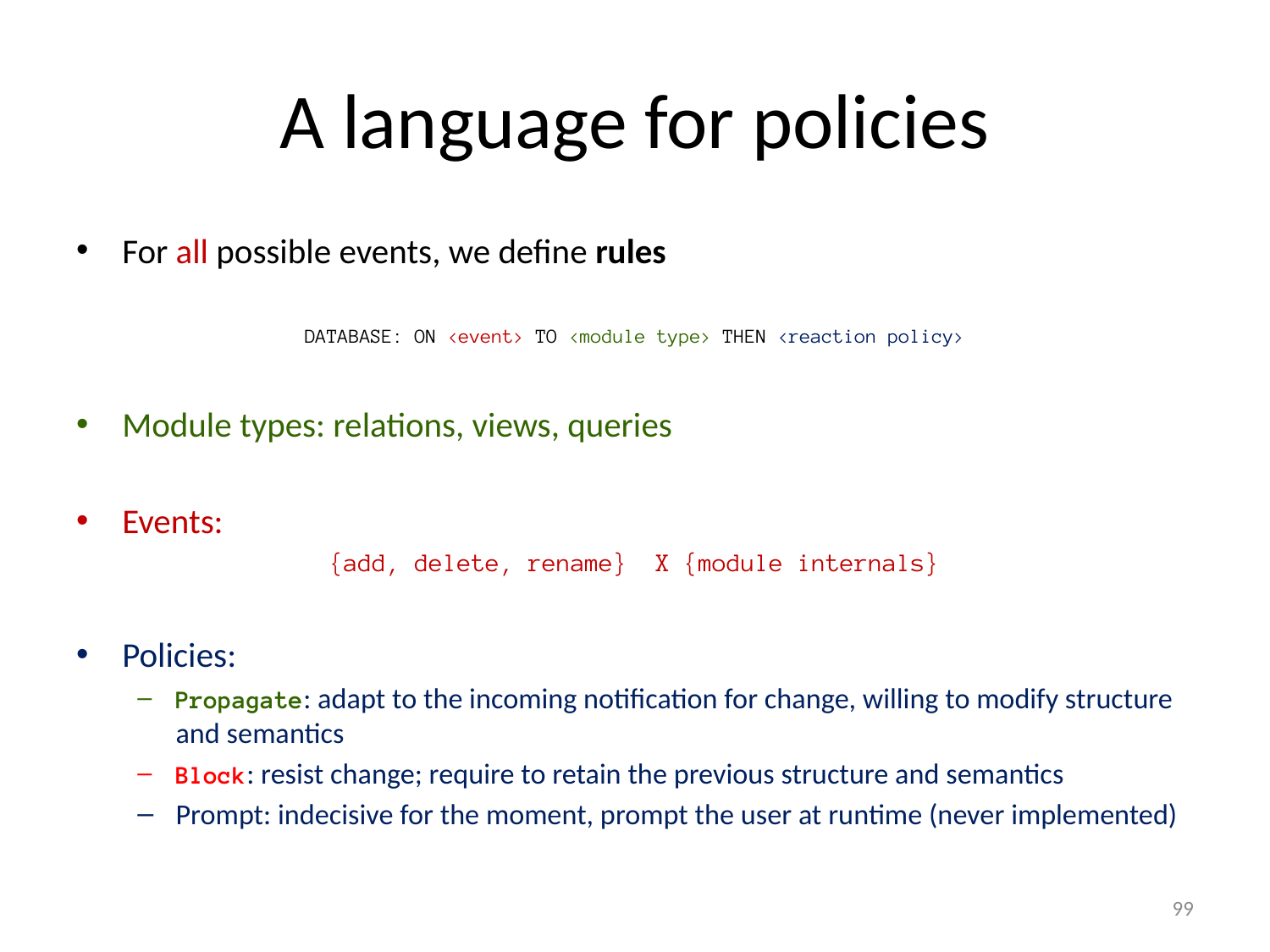

# A language for policies
For all possible events, we define rules

DATABASE: ON <event> TO <module type> THEN <reaction policy>

Module types: relations, views, queries

Events:
{add, delete, rename}  X {module internals}

Policies:
Propagate: adapt to the incoming notification for change, willing to modify structure and semantics
Block: resist change; require to retain the previous structure and semantics
Prompt: indecisive for the moment, prompt the user at runtime (never implemented)
99